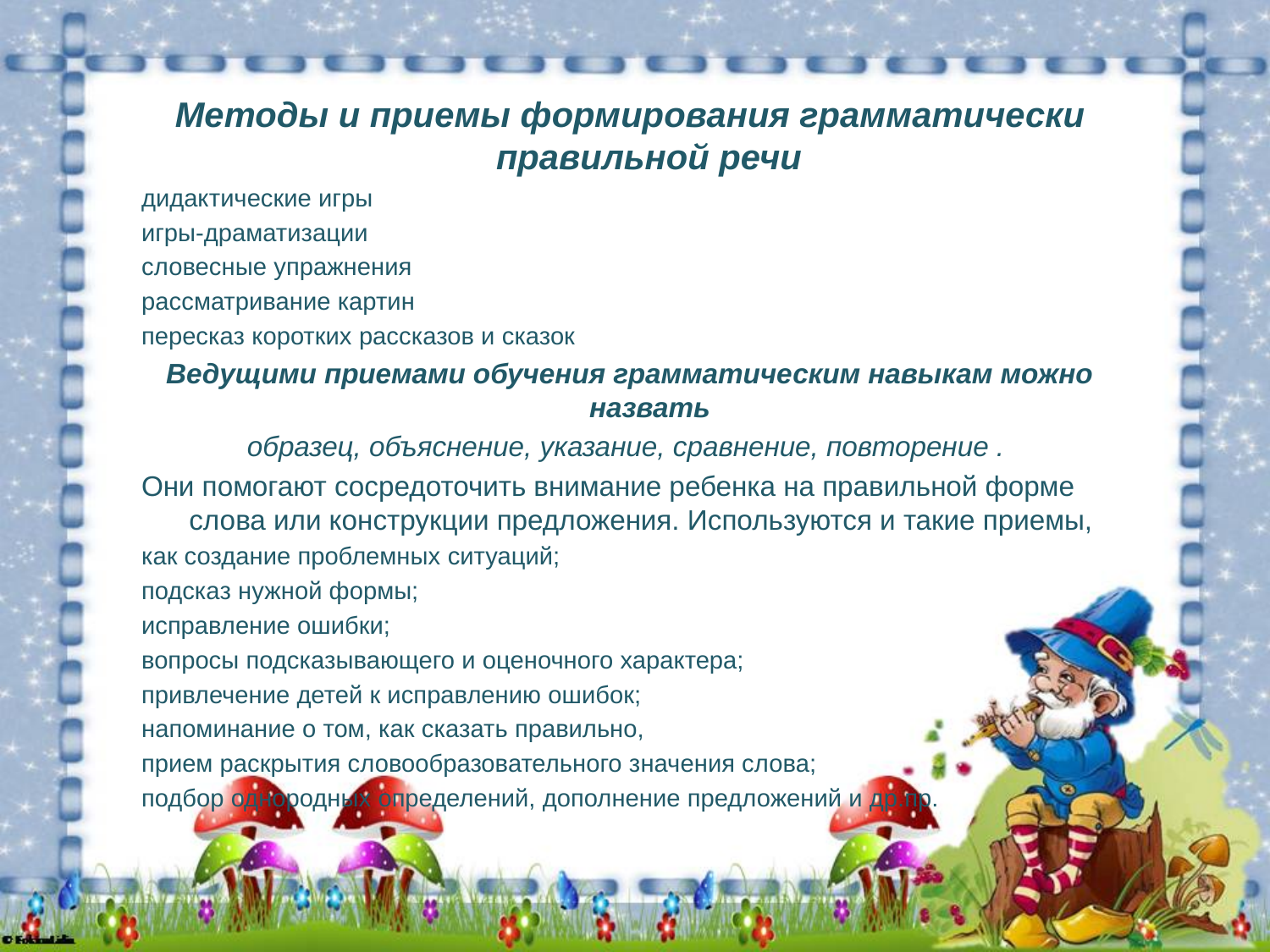

#
Методы и приемы формирования грамматически правильной речи
дидактические игры
игры-драматизации
словесные упражнения
рассматривание картин
пересказ коротких рассказов и сказок
Ведущими приемами обучения грамматическим навыкам можно назвать
образец, объяснение, указание, сравнение, повторение .
Они помогают сосредоточить внимание ребенка на правильной форме слова или конструкции предложения. Используются и такие приемы,
как создание проблемных ситуаций;
подсказ нужной формы;
исправление ошибки;
вопросы подсказывающего и оценочного характера;
привлечение детей к исправлению ошибок;
напоминание о том, как сказать правильно,
прием раскрытия словообразовательного значения слова;
подбор однородных определений, дополнение предложений и др.пр.